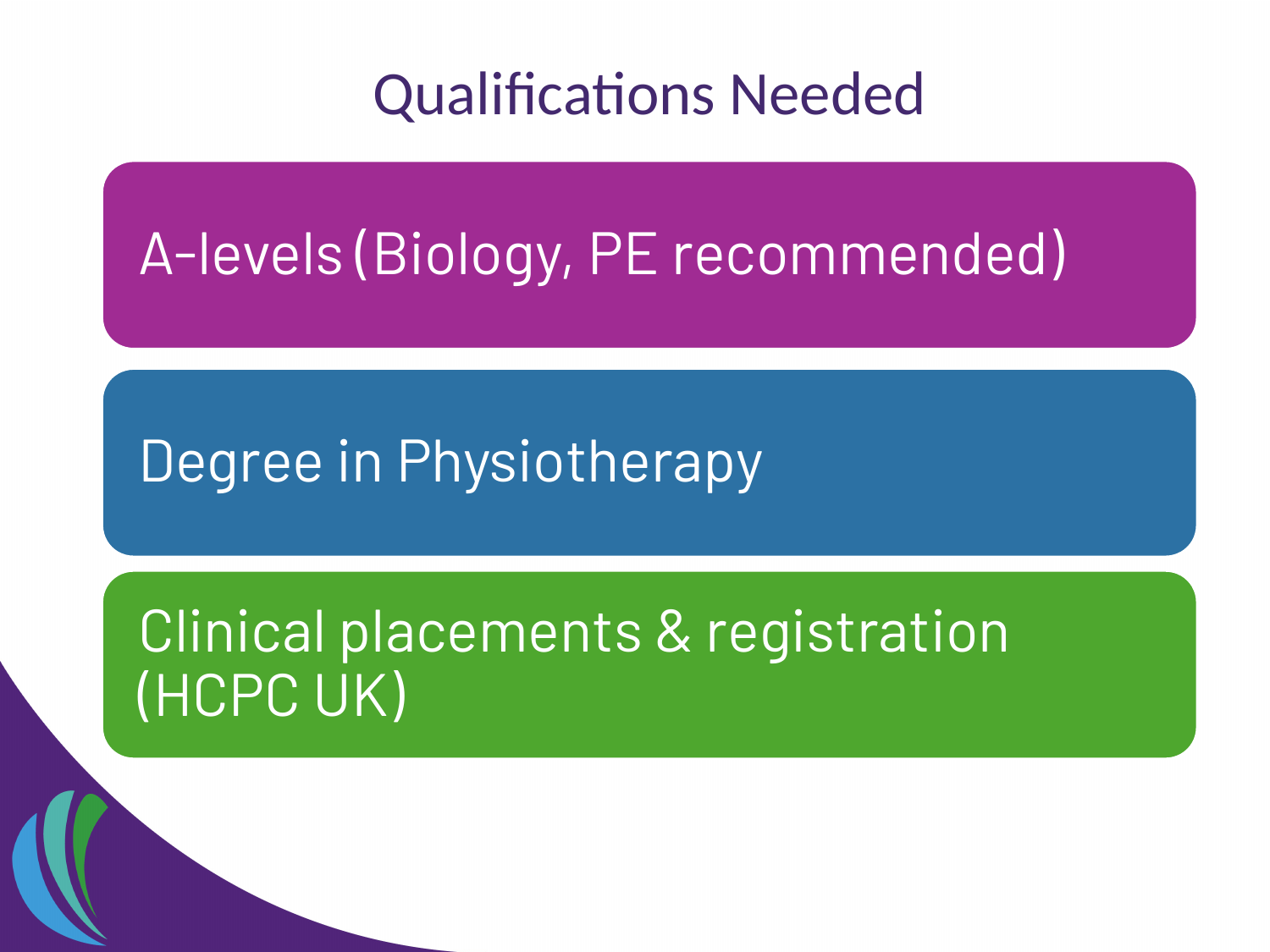

# Qualifications Needed
A-levels (Biology, PE recommended)
Degree in Physiotherapy
Clinical placements & registration (HCPC UK)